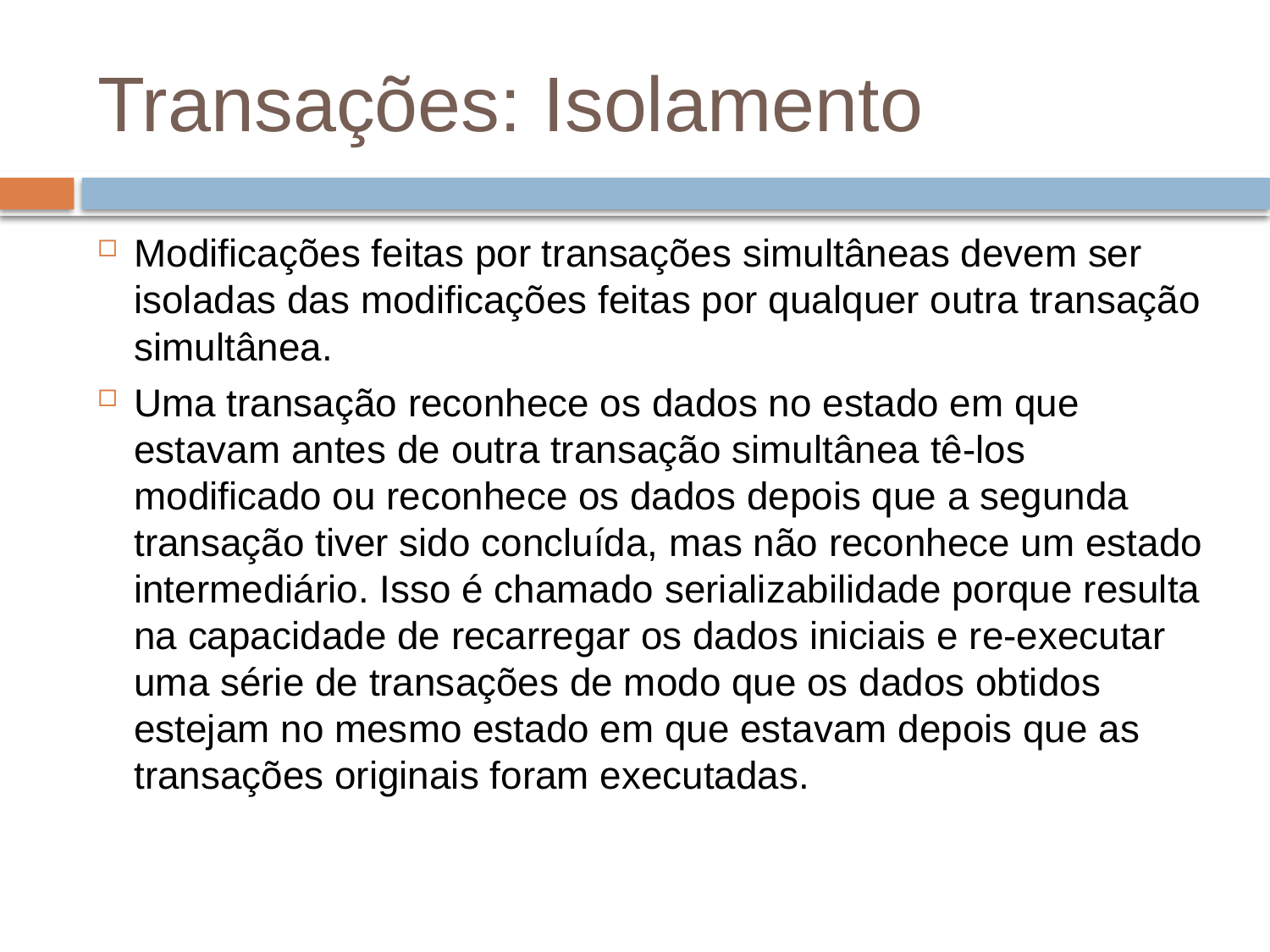

# Transações: Isolamento
Modificações feitas por transações simultâneas devem ser isoladas das modificações feitas por qualquer outra transação simultânea.
Uma transação reconhece os dados no estado em que estavam antes de outra transação simultânea tê-los modificado ou reconhece os dados depois que a segunda transação tiver sido concluída, mas não reconhece um estado intermediário. Isso é chamado serializabilidade porque resulta na capacidade de recarregar os dados iniciais e re-executar uma série de transações de modo que os dados obtidos estejam no mesmo estado em que estavam depois que as transações originais foram executadas.